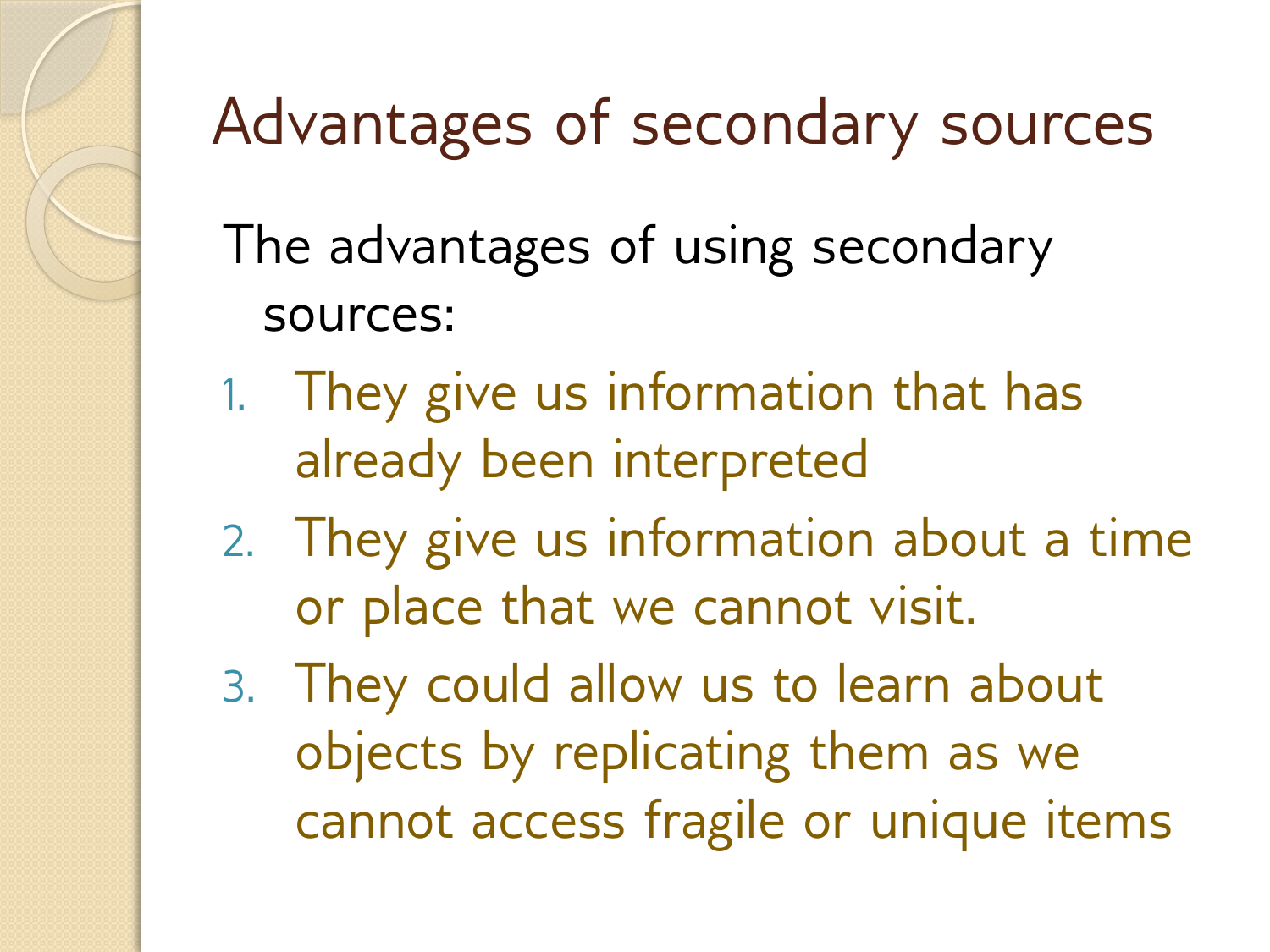

# Advantages of secondary sources
The advantages of using secondary sources:
They give us information that has already been interpreted
They give us information about a time or place that we cannot visit.
They could allow us to learn about objects by replicating them as we cannot access fragile or unique items